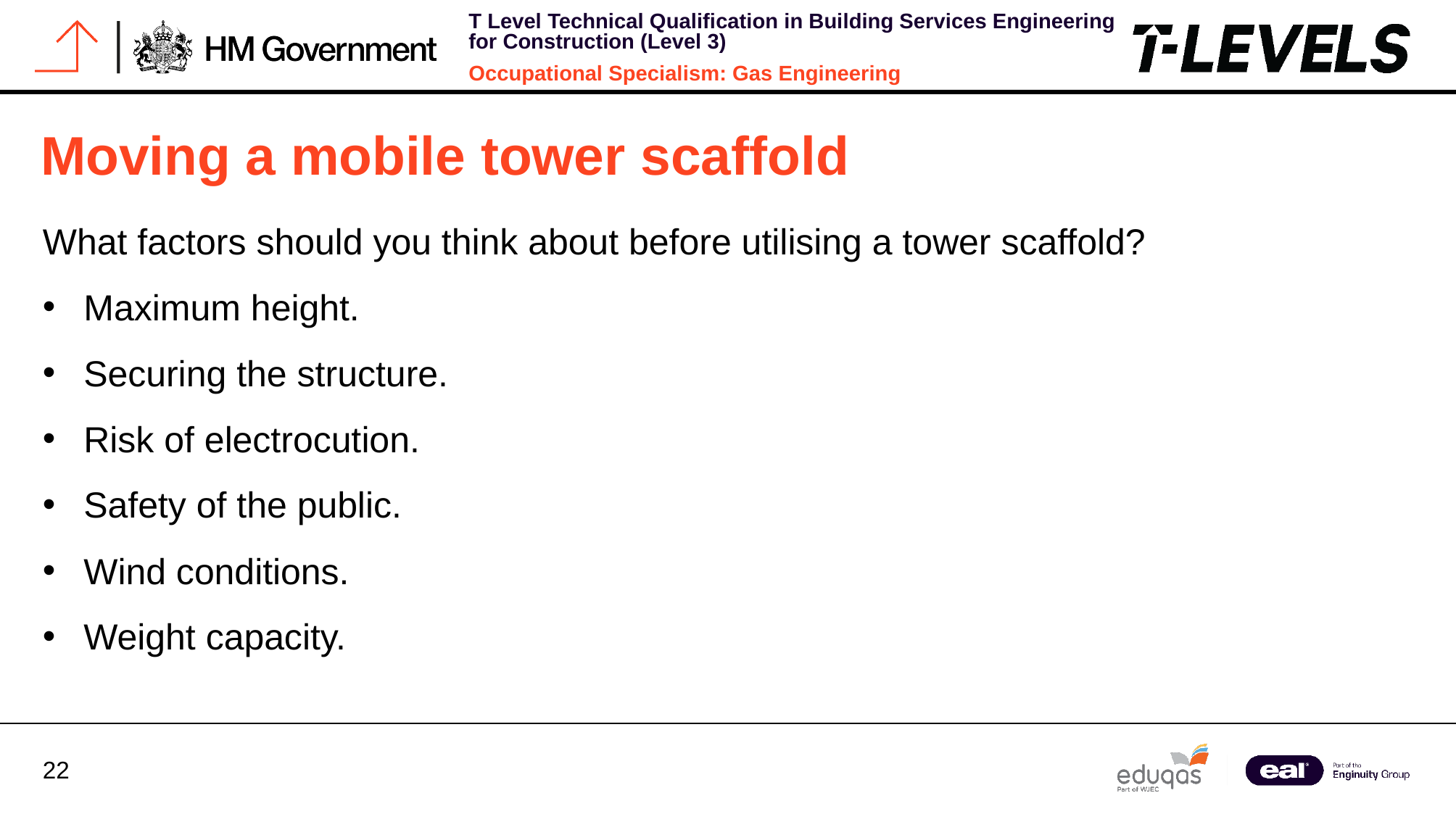

Moving a mobile tower scaffold
What factors should you think about before utilising a tower scaffold?
Maximum height.
Securing the structure.
Risk of electrocution.
Safety of the public.
Wind conditions.
Weight capacity.